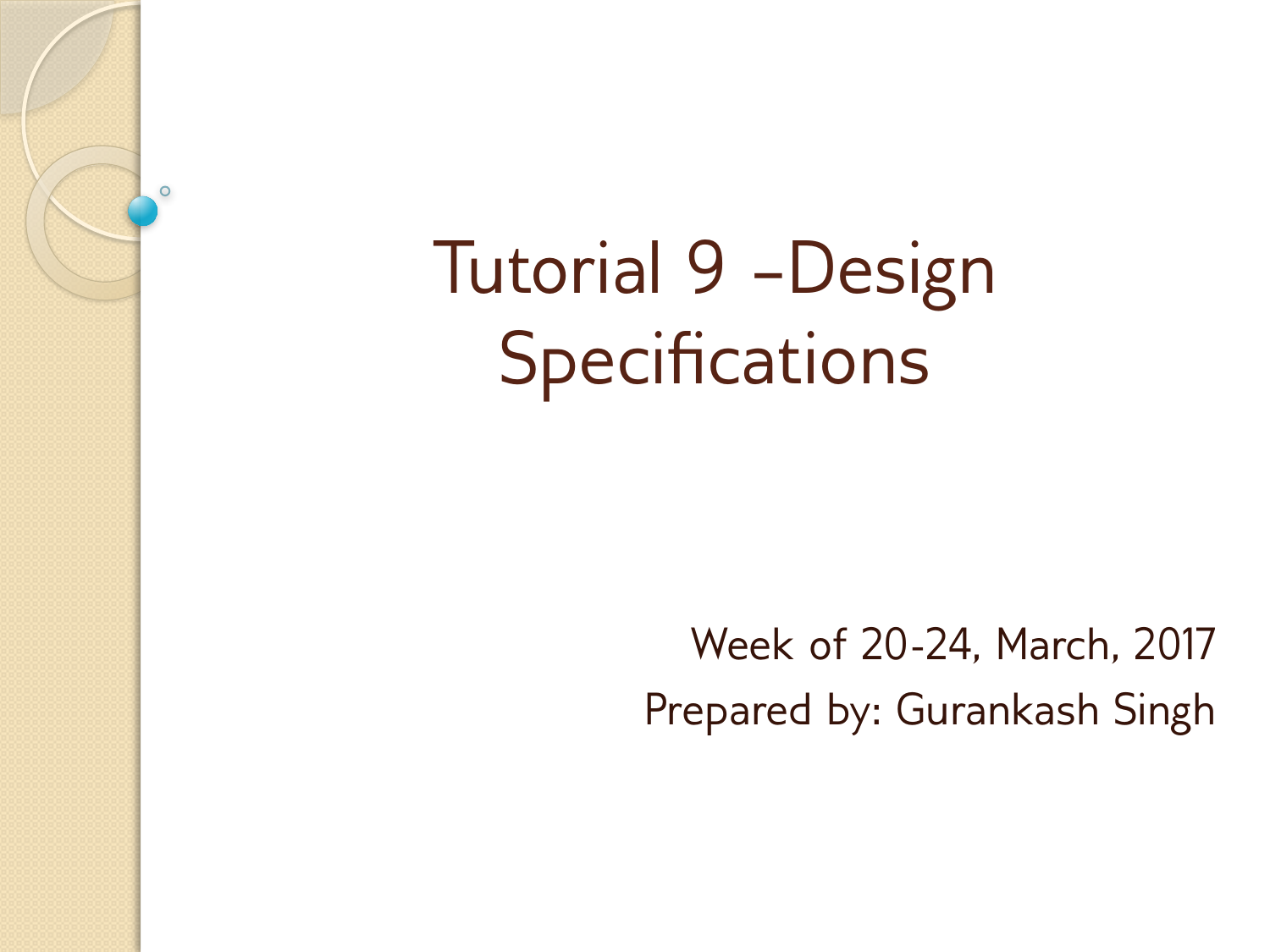

# Tutorial 9 –Design Specifications
Week of 20-24, March, 2017
Prepared by: Gurankash Singh